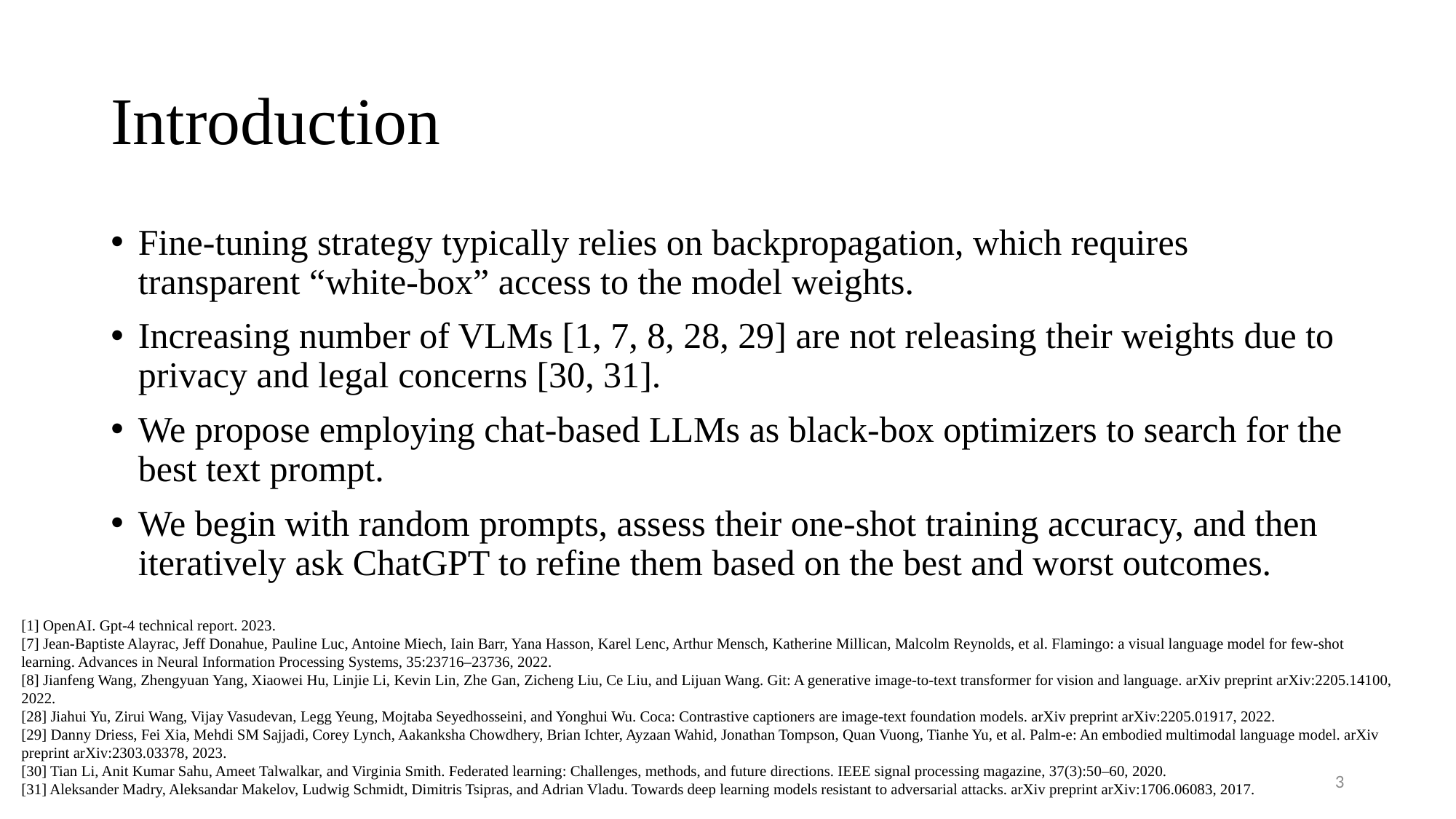

# Introduction
Fine-tuning strategy typically relies on backpropagation, which requires transparent “white-box” access to the model weights.
Increasing number of VLMs [1, 7, 8, 28, 29] are not releasing their weights due to privacy and legal concerns [30, 31].
We propose employing chat-based LLMs as black-box optimizers to search for the best text prompt.
We begin with random prompts, assess their one-shot training accuracy, and then iteratively ask ChatGPT to refine them based on the best and worst outcomes.

[1] OpenAI. Gpt-4 technical report. 2023.
[7] Jean-Baptiste Alayrac, Jeff Donahue, Pauline Luc, Antoine Miech, Iain Barr, Yana Hasson, Karel Lenc, Arthur Mensch, Katherine Millican, Malcolm Reynolds, et al. Flamingo: a visual language model for few-shot learning. Advances in Neural Information Processing Systems, 35:23716–23736, 2022.
[8] Jianfeng Wang, Zhengyuan Yang, Xiaowei Hu, Linjie Li, Kevin Lin, Zhe Gan, Zicheng Liu, Ce Liu, and Lijuan Wang. Git: A generative image-to-text transformer for vision and language. arXiv preprint arXiv:2205.14100, 2022.
[28] Jiahui Yu, Zirui Wang, Vijay Vasudevan, Legg Yeung, Mojtaba Seyedhosseini, and Yonghui Wu. Coca: Contrastive captioners are image-text foundation models. arXiv preprint arXiv:2205.01917, 2022.
[29] Danny Driess, Fei Xia, Mehdi SM Sajjadi, Corey Lynch, Aakanksha Chowdhery, Brian Ichter, Ayzaan Wahid, Jonathan Tompson, Quan Vuong, Tianhe Yu, et al. Palm-e: An embodied multimodal language model. arXiv preprint arXiv:2303.03378, 2023.
[30] Tian Li, Anit Kumar Sahu, Ameet Talwalkar, and Virginia Smith. Federated learning: Challenges, methods, and future directions. IEEE signal processing magazine, 37(3):50–60, 2020.
[31] Aleksander Madry, Aleksandar Makelov, Ludwig Schmidt, Dimitris Tsipras, and Adrian Vladu. Towards deep learning models resistant to adversarial attacks. arXiv preprint arXiv:1706.06083, 2017.
3